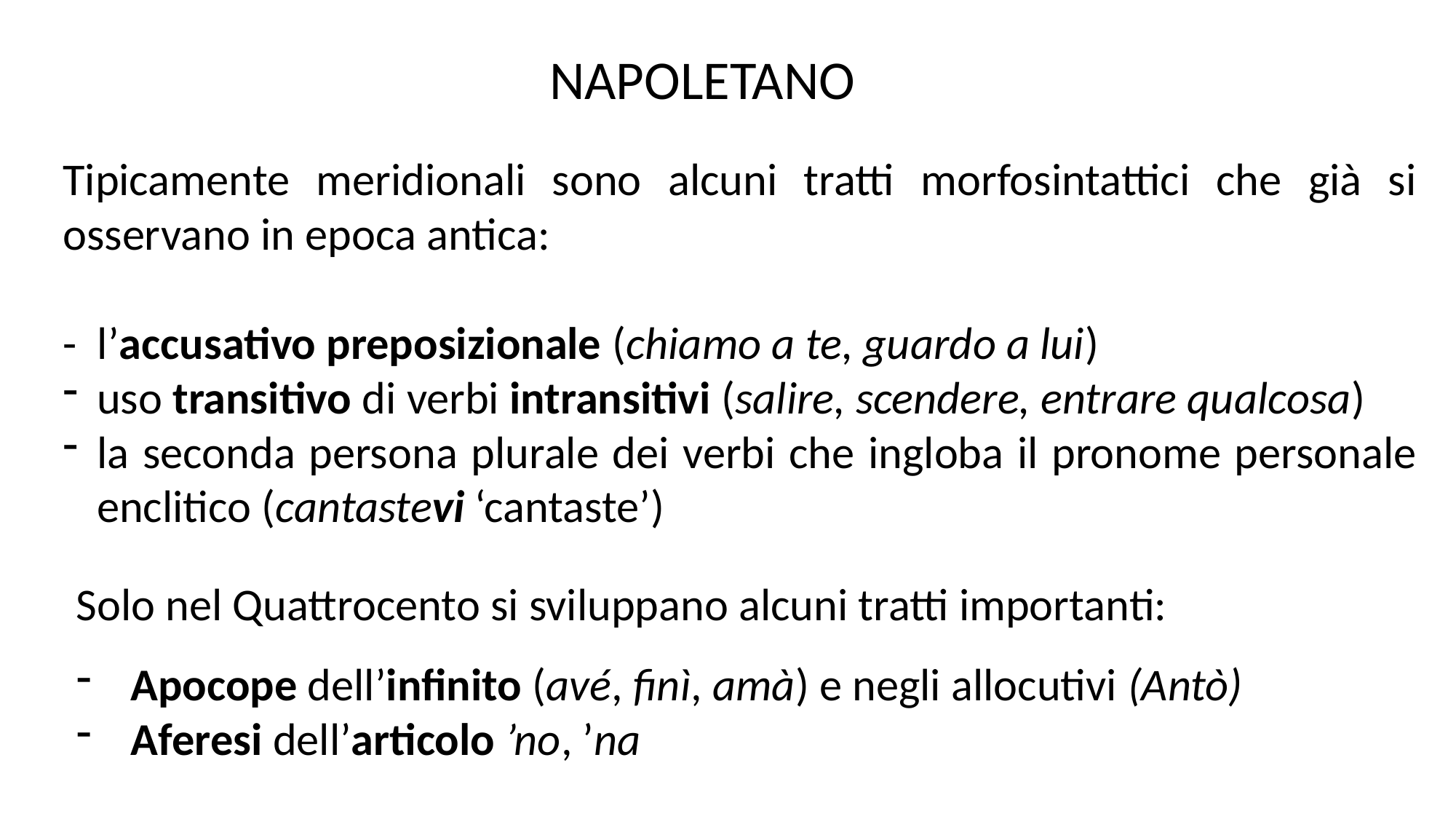

NAPOLETANO
Tipicamente meridionali sono alcuni tratti morfosintattici che già si osservano in epoca antica:

-  l’accusativo preposizionale (chiamo a te, guardo a lui)
uso transitivo di verbi intransitivi (salire, scendere, entrare qualcosa)
la seconda persona plurale dei verbi che ingloba il pronome personale enclitico (cantastevi ‘cantaste’)
Solo nel Quattrocento si sviluppano alcuni tratti importanti:

Apocope dell’infinito (avé, finì, amà) e negli allocutivi (Antò)
Aferesi dell’articolo ’no, ’na